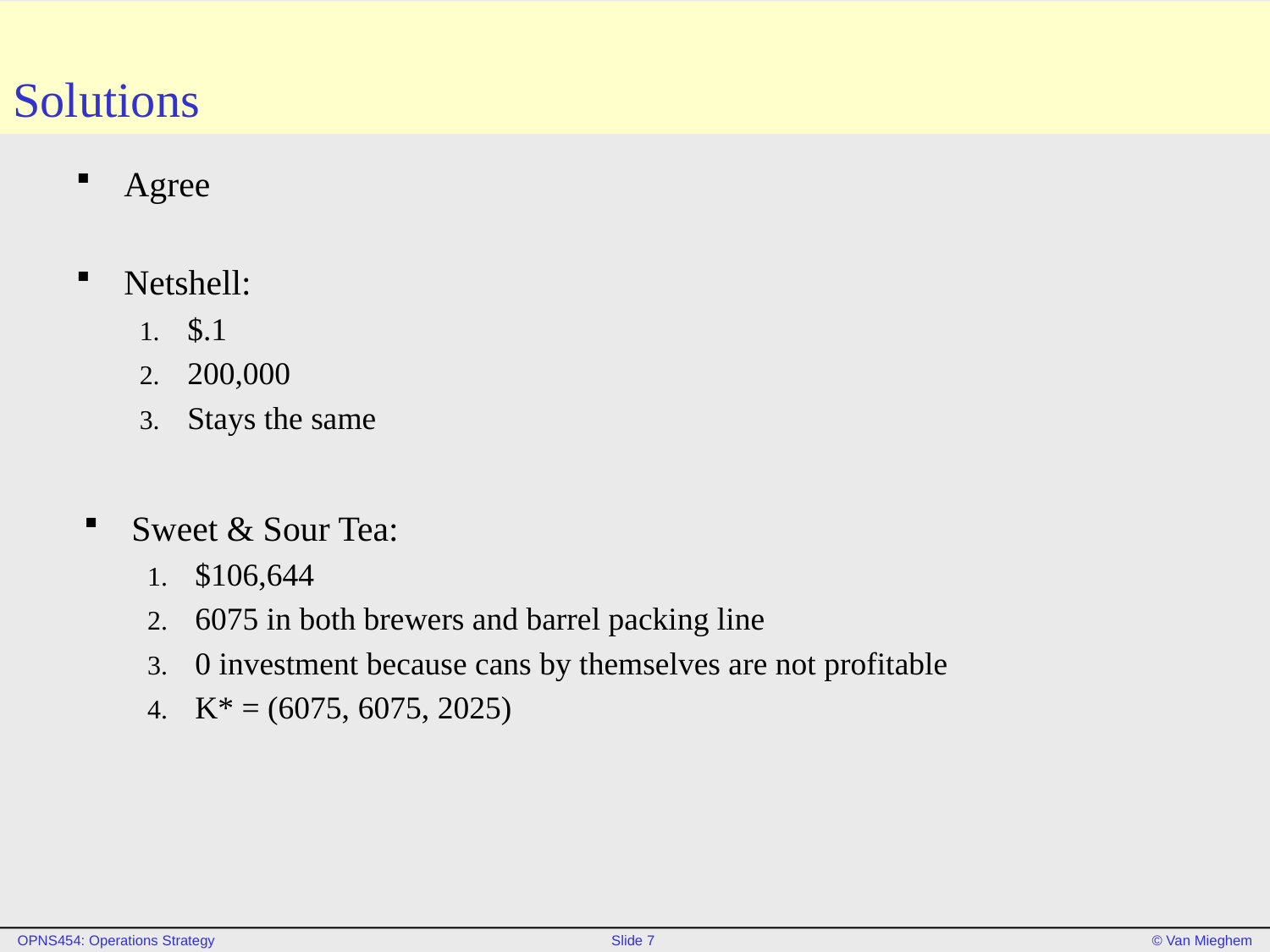

# Solutions
Agree

Netshell:
$.1
200,000
Stays the same

Sweet & Sour Tea:
$106,644
6075 in both brewers and barrel packing line
0 investment because cans by themselves are not profitable
K* = (6075, 6075, 2025)